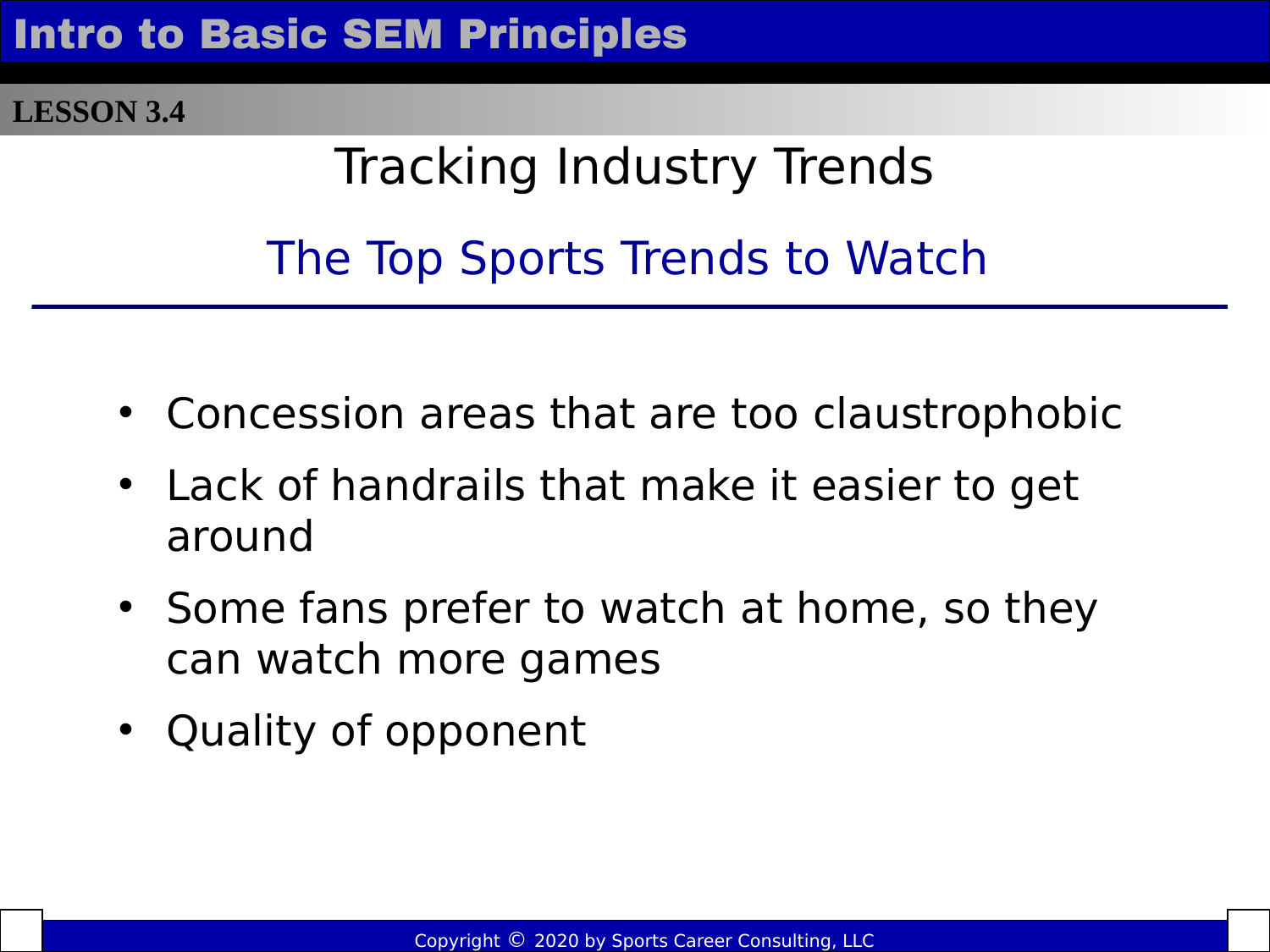

Intro to Basic SEM Principles
LESSON 3.4
Tracking Industry Trends
The Top Sports Trends to Watch

Concession areas that are too claustrophobic
Lack of handrails that make it easier to get around
Some fans prefer to watch at home, so they can watch more games
Quality of opponent

Copyright © 2020 by Sports Career Consulting, LLC